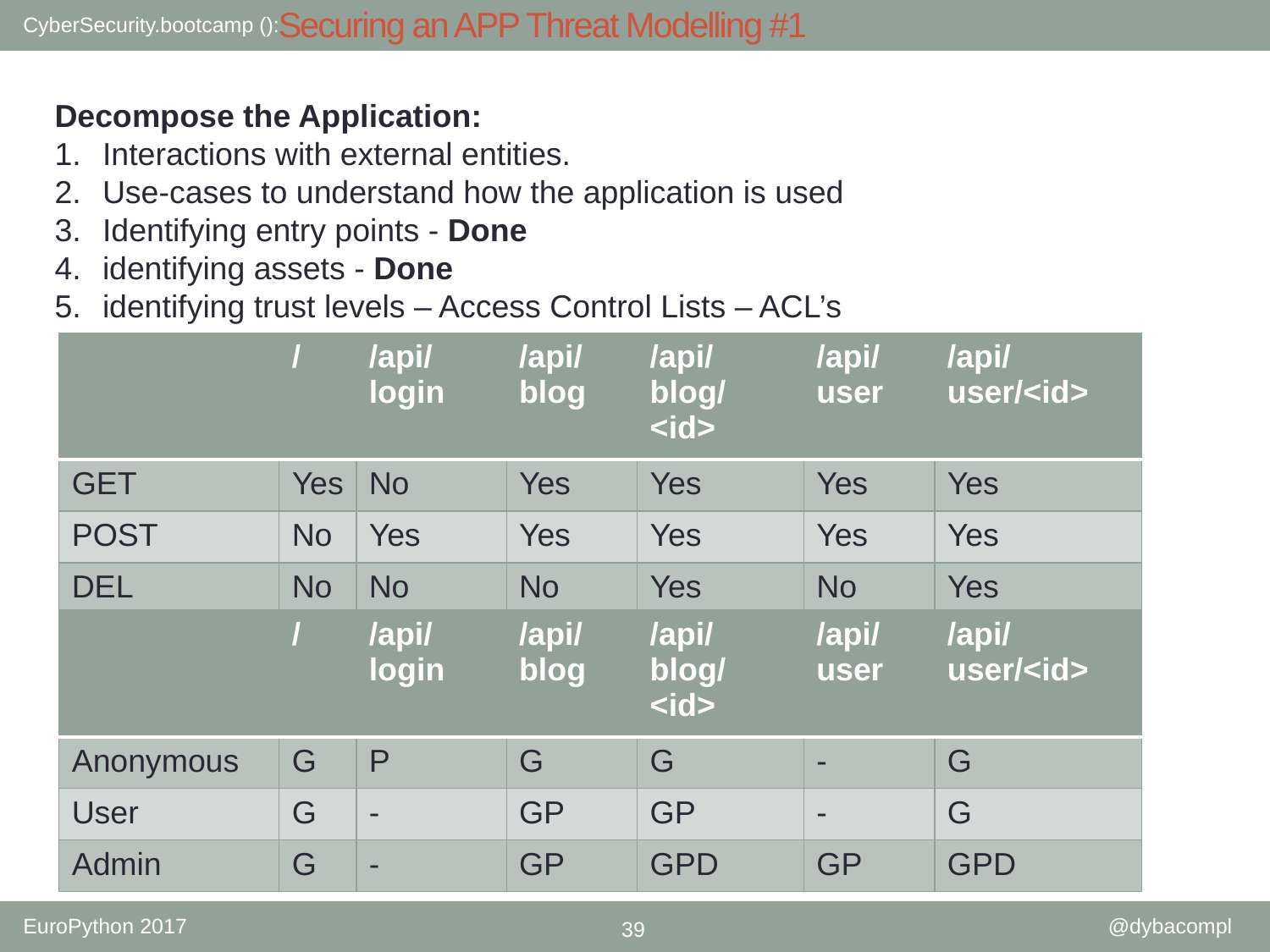

# Securing an APP Threat Modelling #1
Decompose the Application:
Interactions with external entities.
Use-cases to understand how the application is used
Identifying entry points - Done
identifying assets - Done
identifying trust levels – Access Control Lists – ACL’s
|  | / | /api/login | /api/ blog | /api/ blog/<id> | /api/ user | /api/ user/<id> |
| --- | --- | --- | --- | --- | --- | --- |
| GET | Yes | No | Yes | Yes | Yes | Yes |
| POST | No | Yes | Yes | Yes | Yes | Yes |
| DEL | No | No | No | Yes | No | Yes |
|  | / | /api/login | /api/ blog | /api/ blog/<id> | /api/ user | /api/ user/<id> |
| --- | --- | --- | --- | --- | --- | --- |
| Anonymous | G | P | G | G | - | G |
| User | G | - | GP | GP | - | G |
| Admin | G | - | GP | GPD | GP | GPD |